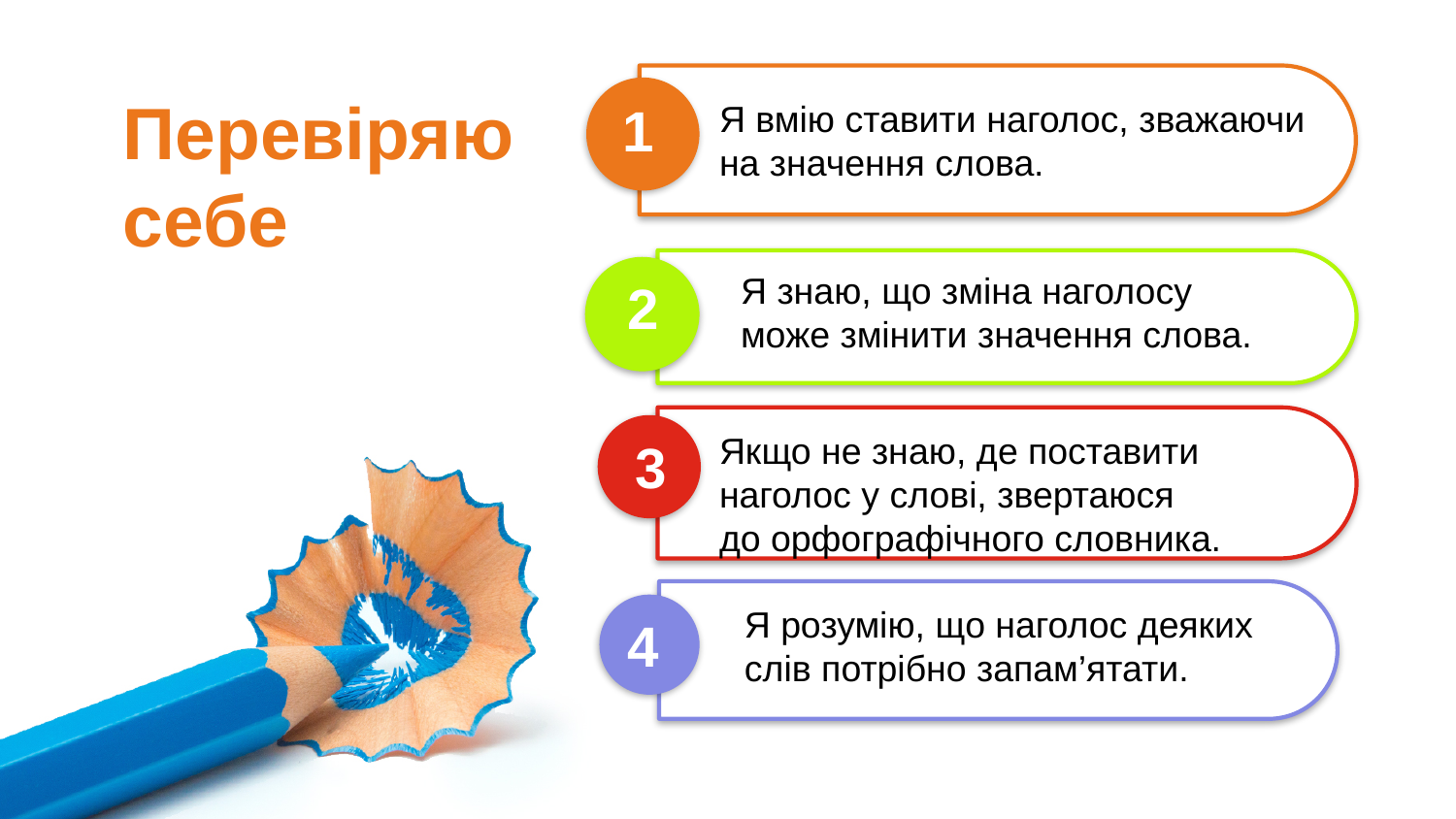

Перевіряю себе

1
Я вмію ставити наголос, зважаючи на значення слова.

Я знаю, що зміна наголосу
може змінити значення слова.
2

Якщо не знаю, де поставити
наголос у слові, звертаюся
до орфографічного словника.

3

Я розумію, що наголос деяких
слів потрібно запам’ятати.

4